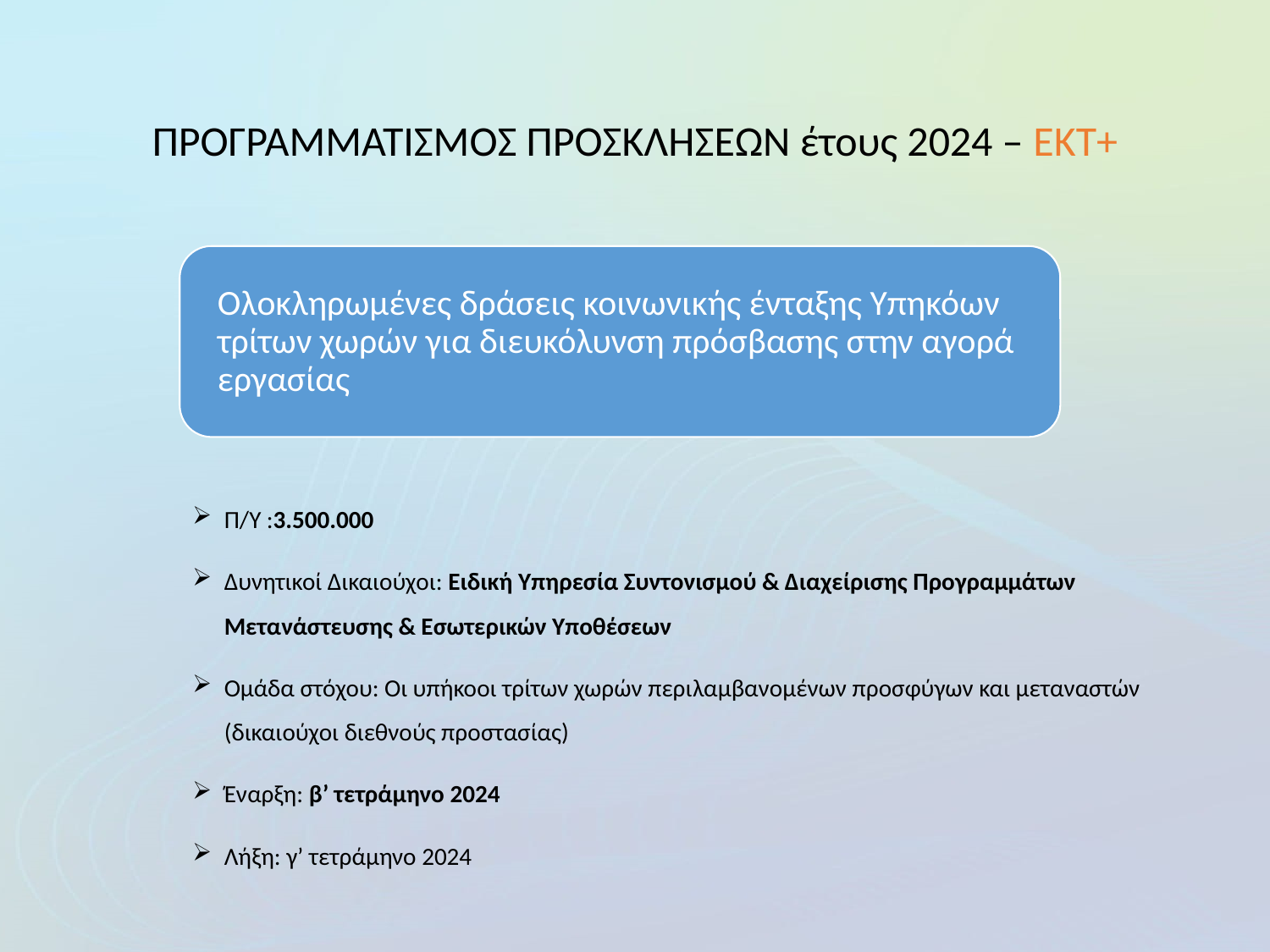

# ΠΡΟΓΡΑΜΜΑΤΙΣΜΟΣ ΠΡΟΣΚΛΗΣΕΩΝ έτους 2024 – ΕΚΤ+

Ολοκληρωμένες δράσεις κοινωνικής ένταξης Υπηκόων τρίτων χωρών για διευκόλυνση πρόσβασης στην αγορά εργασίας
Π/Υ :3.500.000
Δυνητικοί Δικαιούχοι: Ειδική Υπηρεσία Συντονισμού & Διαχείρισης Προγραμμάτων Μετανάστευσης & Εσωτερικών Υποθέσεων
Ομάδα στόχου: Οι υπήκοοι τρίτων χωρών περιλαμβανομένων προσφύγων και μεταναστών (δικαιούχοι διεθνούς προστασίας)
Έναρξη: β’ τετράμηνο 2024
Λήξη: γ’ τετράμηνο 2024